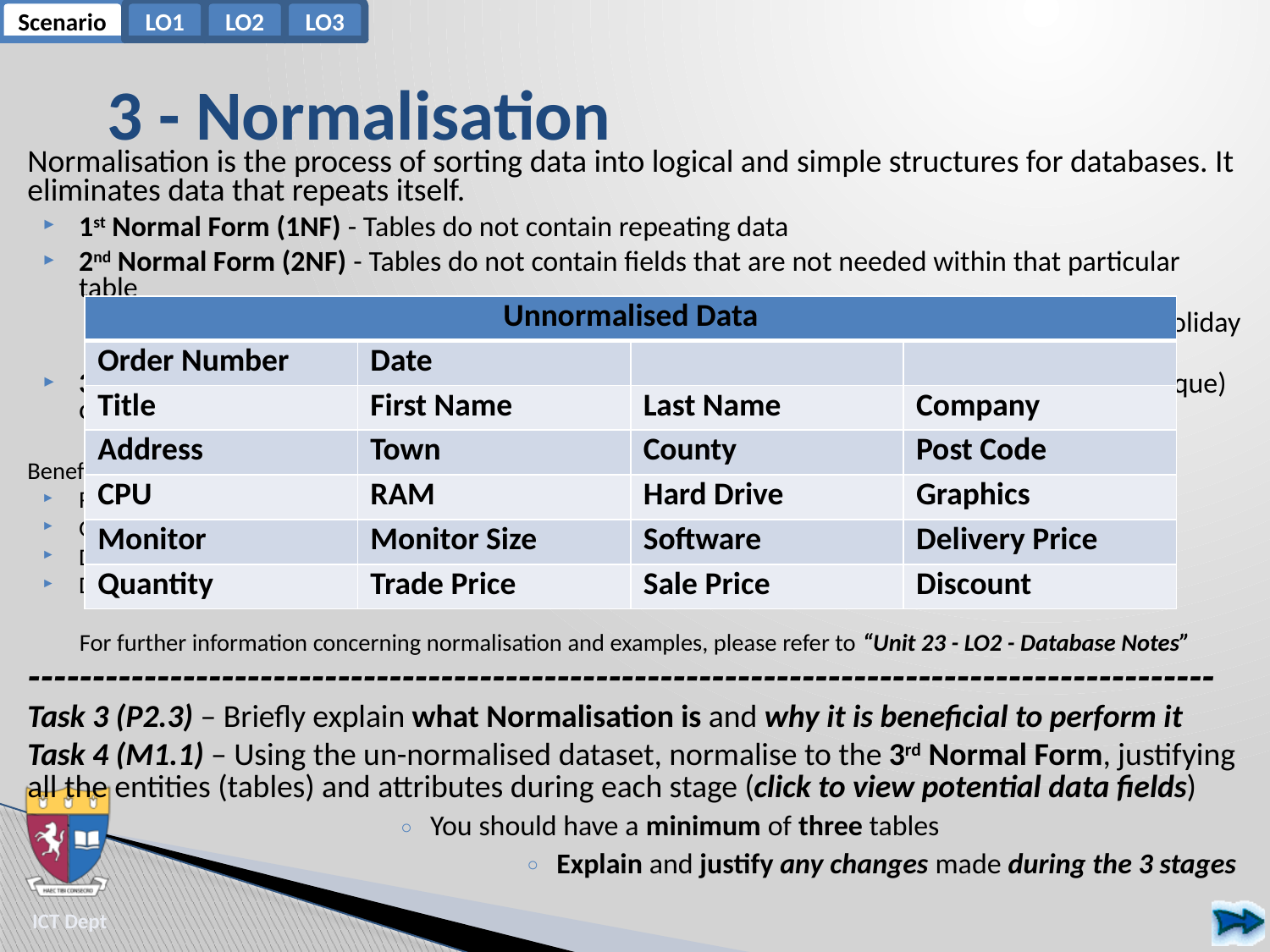

# 3 - Normalisation
Normalisation is the process of sorting data into logical and simple structures for databases. It eliminates data that repeats itself.
1st Normal Form (1NF) - Tables do not contain repeating data
2nd Normal Form (2NF) - Tables do not contain fields that are not needed within that particular table
For example in our holiday example in the booking table you would not need price of the holiday as this is stored within the holiday table and the link allows this information to be shared
3rd Normal Form (3NF) - Tables do not contain any fields that could act as a primary key (ie unique) other than the one used as a primary key

Benefits of normalisation include:
Reduction of data redundancy
Greater database efficiency
Database can be updated and amended easier
Database takes up less memory which leads to quicker operations

For further information concerning normalisation and examples, please refer to “Unit 23 - LO2 - Database Notes”
--------------------------------------------------------------------------------------------
Task 3 (P2.3) – Briefly explain what Normalisation is and why it is beneficial to perform it
Task 4 (M1.1) – Using the un-normalised dataset, normalise to the 3rd Normal Form, justifying all the entities (tables) and attributes during each stage (click to view potential data fields)
You should have a minimum of three tables
Explain and justify any changes made during the 3 stages
| Unnormalised Data |  |  |  |
| --- | --- | --- | --- |
| Order Number | Date |  |  |
| Title | First Name | Last Name | Company |
| Address | Town | County | Post Code |
| CPU | RAM | Hard Drive | Graphics |
| Monitor | Monitor Size | Software | Delivery Price |
| Quantity | Trade Price | Sale Price | Discount |